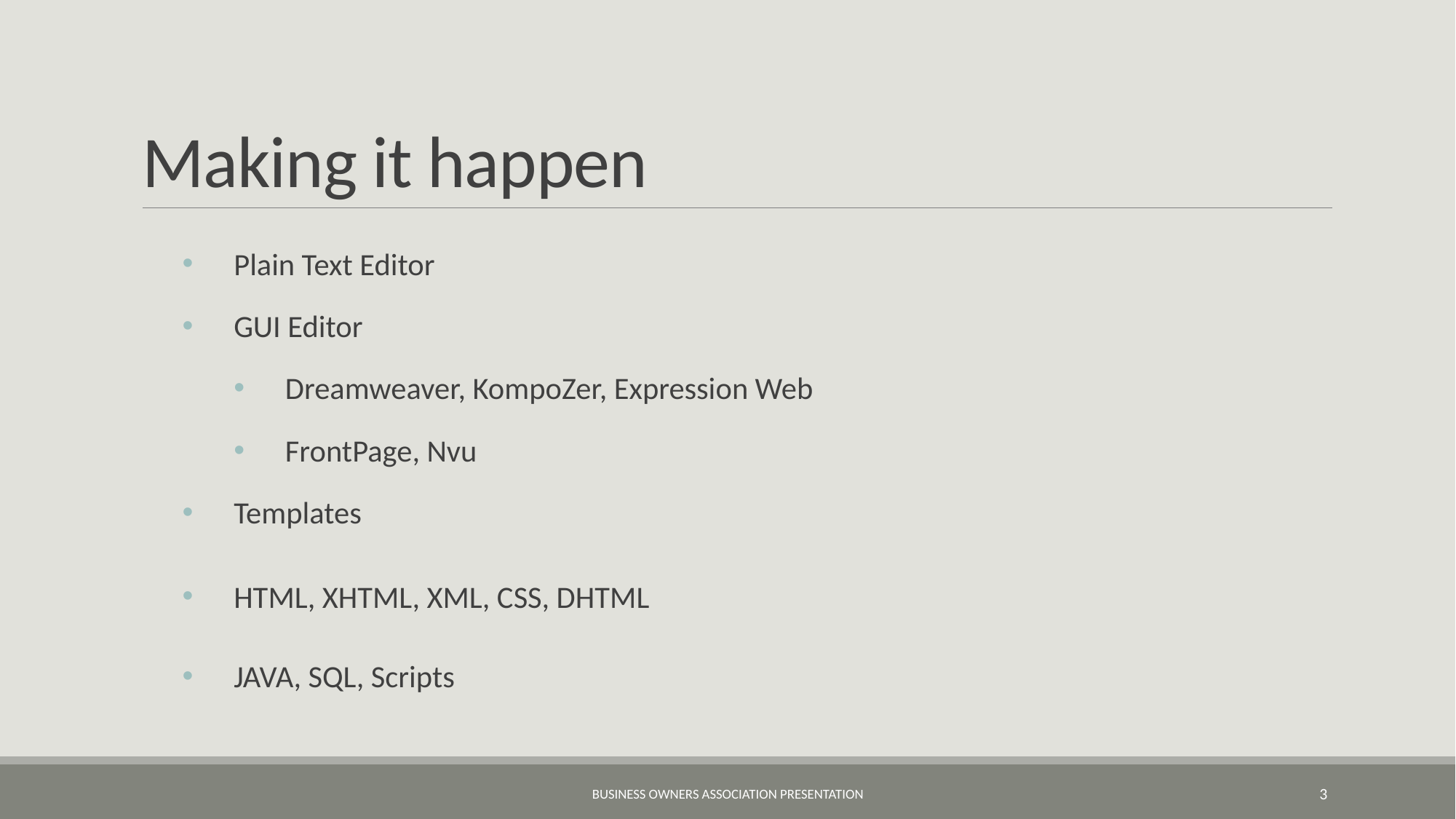

# Making it happen
Plain Text Editor
GUI Editor
Dreamweaver, KompoZer, Expression Web
FrontPage, Nvu
Templates
HTML, XHTML, XML, CSS, DHTML
JAVA, SQL, Scripts

Business Owners Association Presentation
3